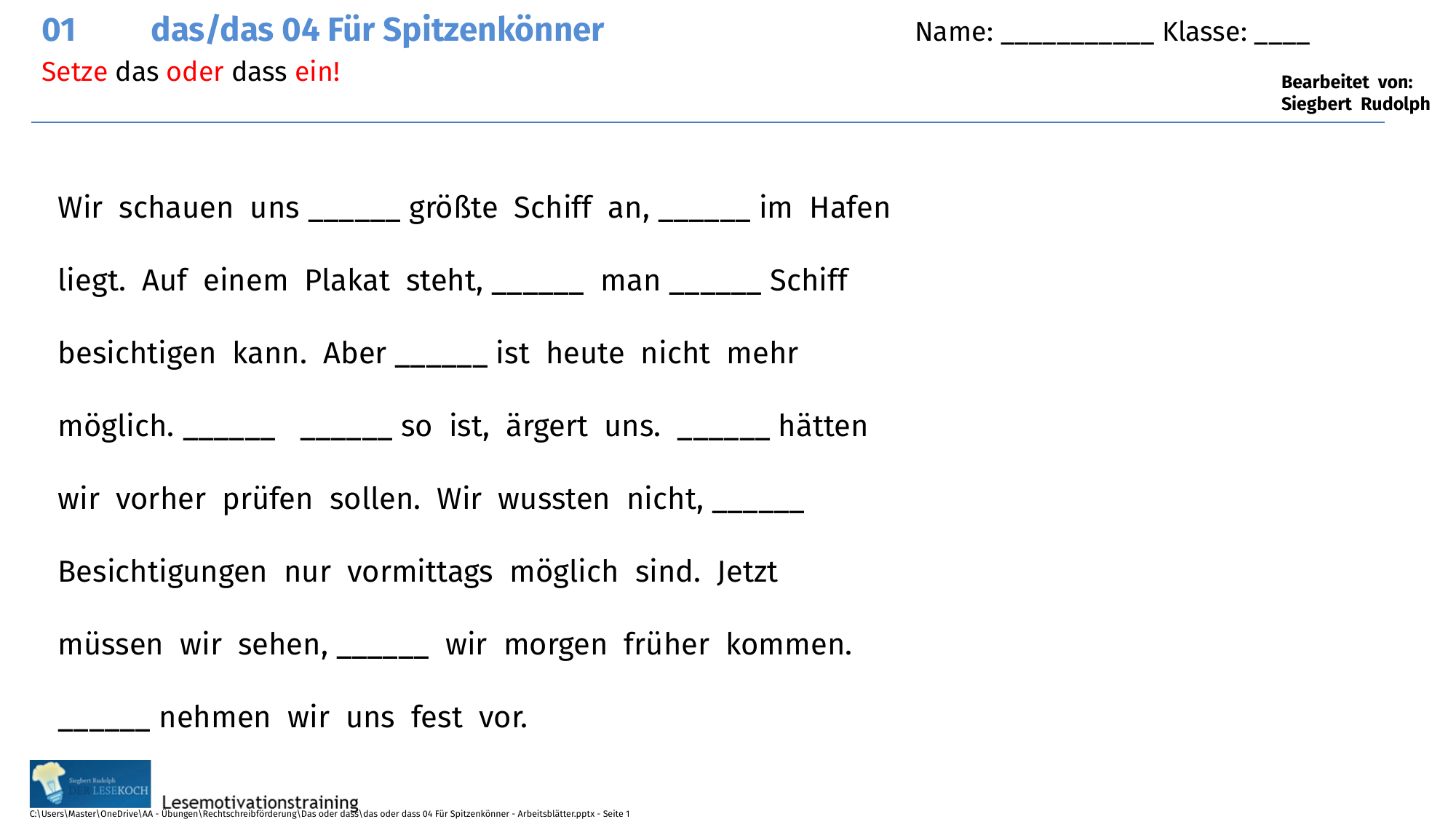

01	das/das 04 Für Spitzenkönner			Name: ___________ Klasse: ____
Setze das oder dass ein!
Wir  schauen  uns ______ größte  Schiff  an, ______ im  Hafen
liegt.  Auf  einem  Plakat  steht, ______  man ______ Schiff
besichtigen  kann.  Aber ______ ist  heute  nicht  mehr
möglich. ______   ______ so  ist,  ärgert  uns.  ______ hätten
wir  vorher  prüfen  sollen.  Wir  wussten  nicht, ______
Besichtigungen  nur  vormittags  möglich  sind.  Jetzt
müssen  wir  sehen, ______  wir  morgen  früher  kommen.
______ nehmen  wir  uns  fest  vor.

C:\Users\Master\OneDrive\AA - Übungen\Rechtschreibförderung\Das oder dass\das oder dass 04 Für Spitzenkönner - Arbeitsblätter.pptx - Seite 1